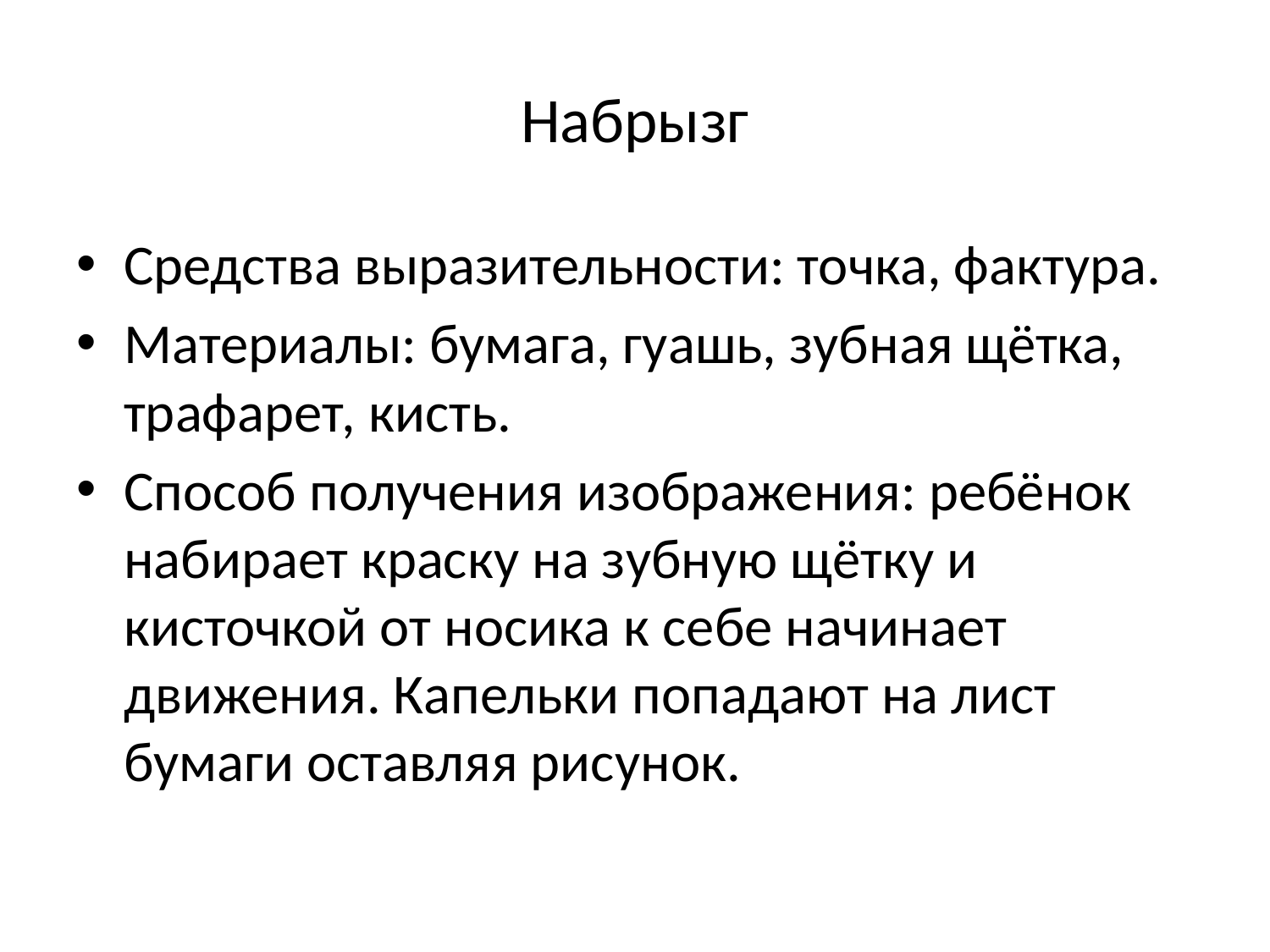

# Набрызг
Средства выразительности: точка, фактура.
Материалы: бумага, гуашь, зубная щётка, трафарет, кисть.
Способ получения изображения: ребёнок набирает краску на зубную щётку и кисточкой от носика к себе начинает движения. Капельки попадают на лист бумаги оставляя рисунок.